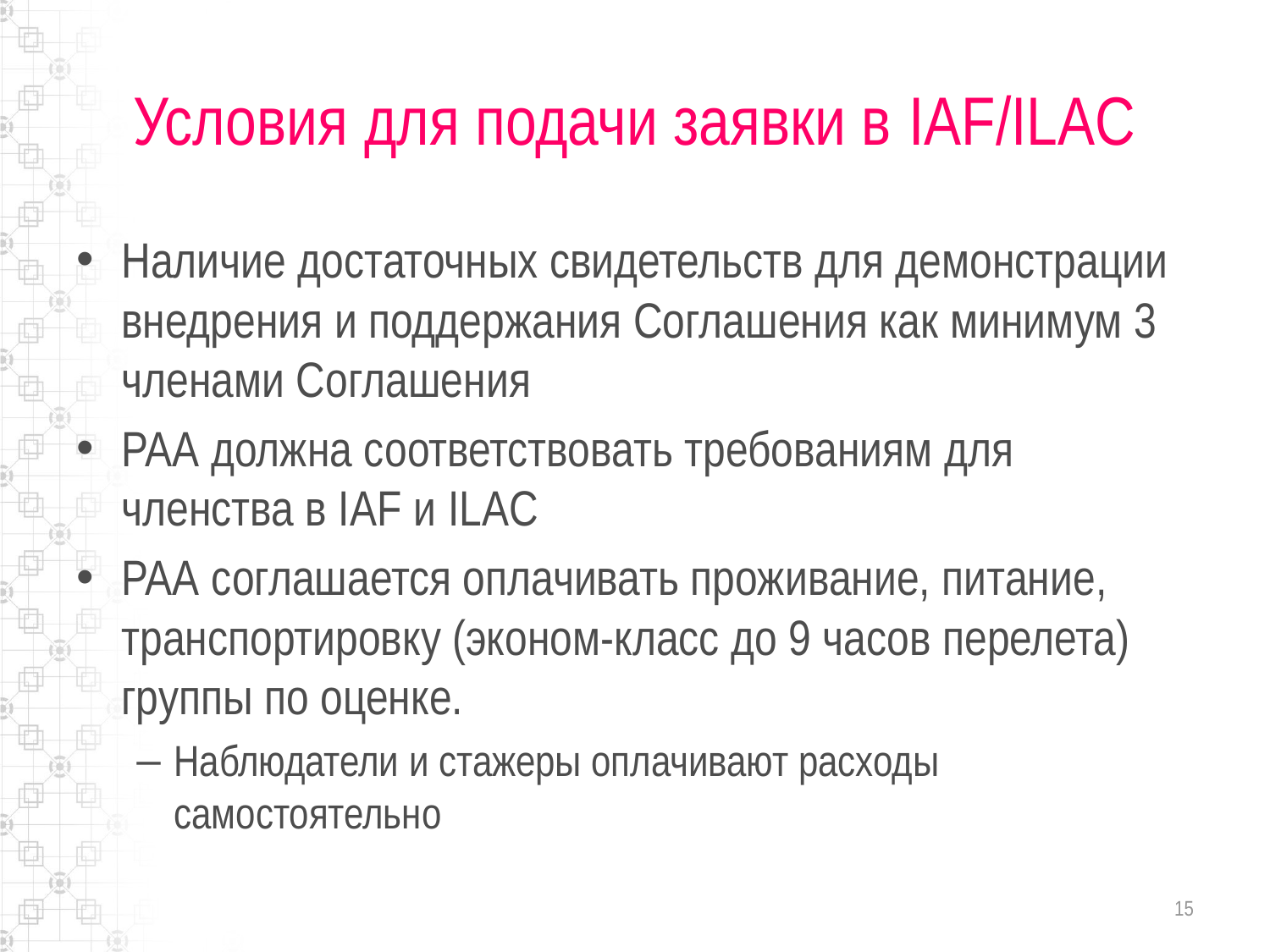

# Условия для подачи заявки в IAF/ILAC
Наличие достаточных свидетельств для демонстрации внедрения и поддержания Соглашения как минимум 3 членами Соглашения
РАА должна соответствовать требованиям для членства в IAF и ILAC
РАА соглашается оплачивать проживание, питание, транспортировку (эконом-класс до 9 часов перелета) группы по оценке.
Наблюдатели и стажеры оплачивают расходы самостоятельно

15